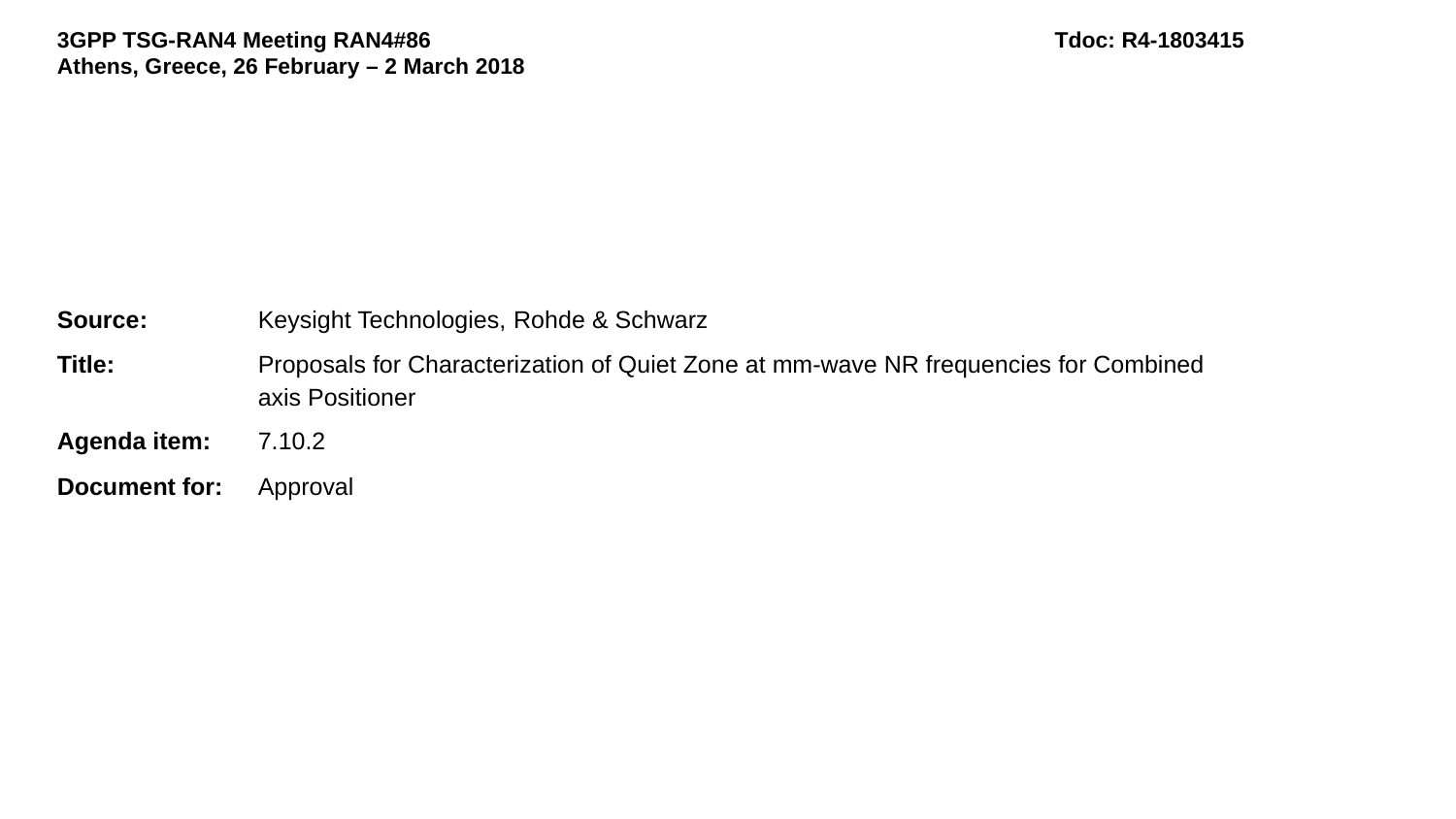

# 3GPP TSG-RAN4 Meeting RAN4#86		Tdoc: R4-1803415 Athens, Greece, 26 February – 2 March 2018
Source:	Keysight Technologies, Rohde & Schwarz
Title:	Proposals for Characterization of Quiet Zone at mm-wave NR frequencies for Combined axis Positioner
Agenda item:	7.10.2
Document for:	Approval